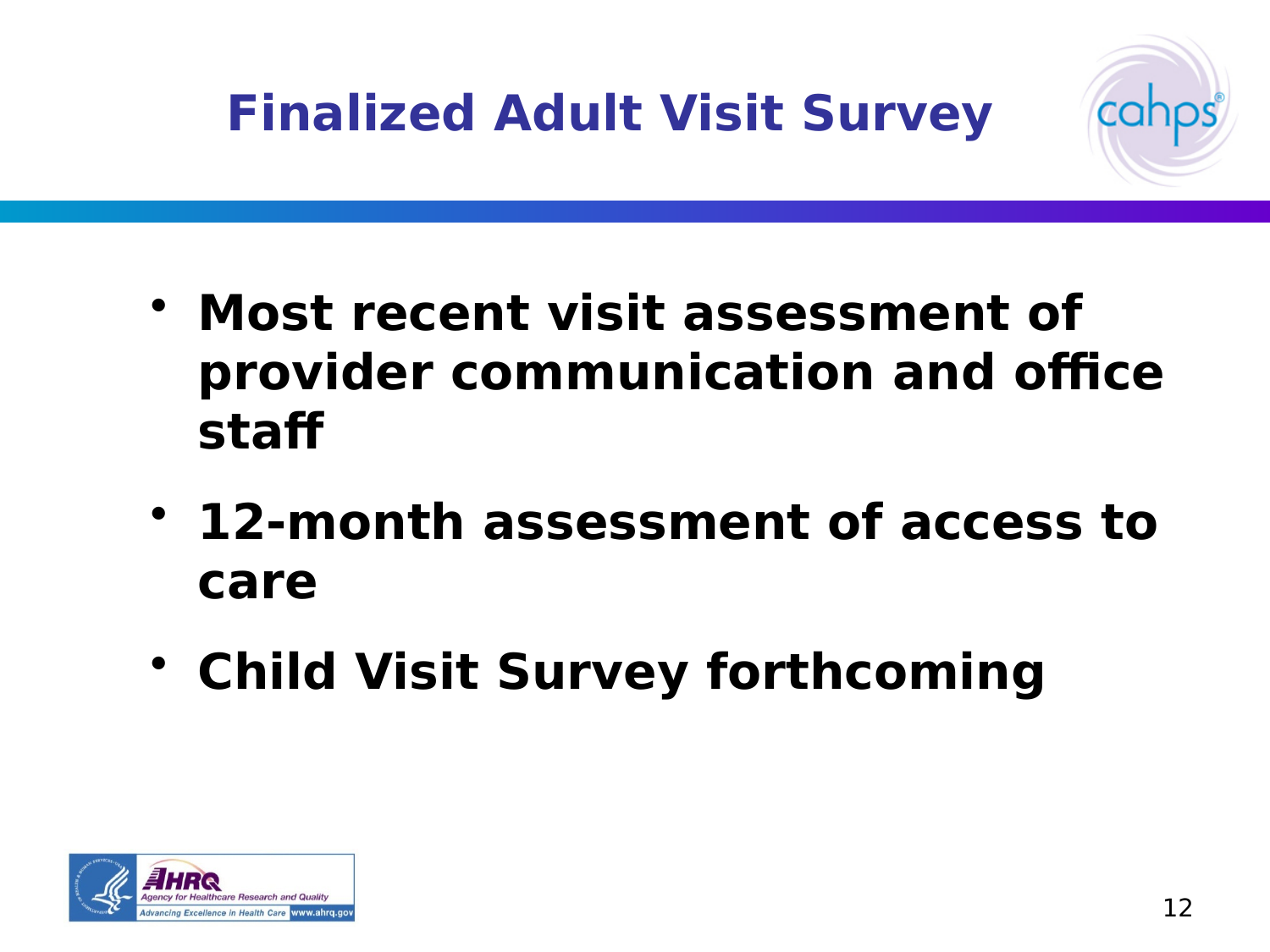

# Finalized Adult Visit Survey

Most recent visit assessment of provider communication and office staff
12-month assessment of access to care
Child Visit Survey forthcoming
12